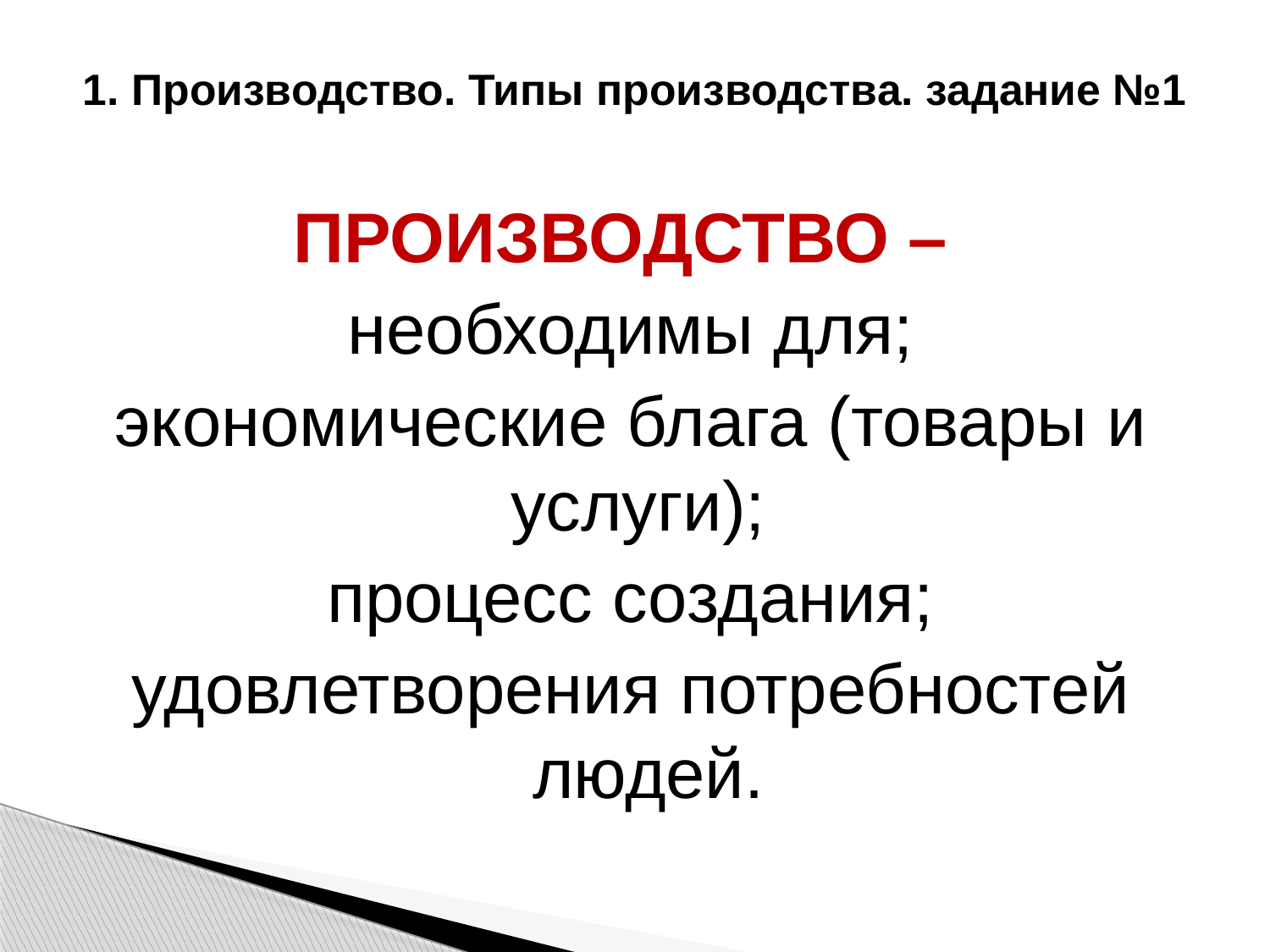

# 1. Производство. Типы производства. задание №1
ПРОИЗВОДСТВО –
необходимы для;
экономические блага (товары и услуги);
процесс создания;
удовлетворения потребностей людей.